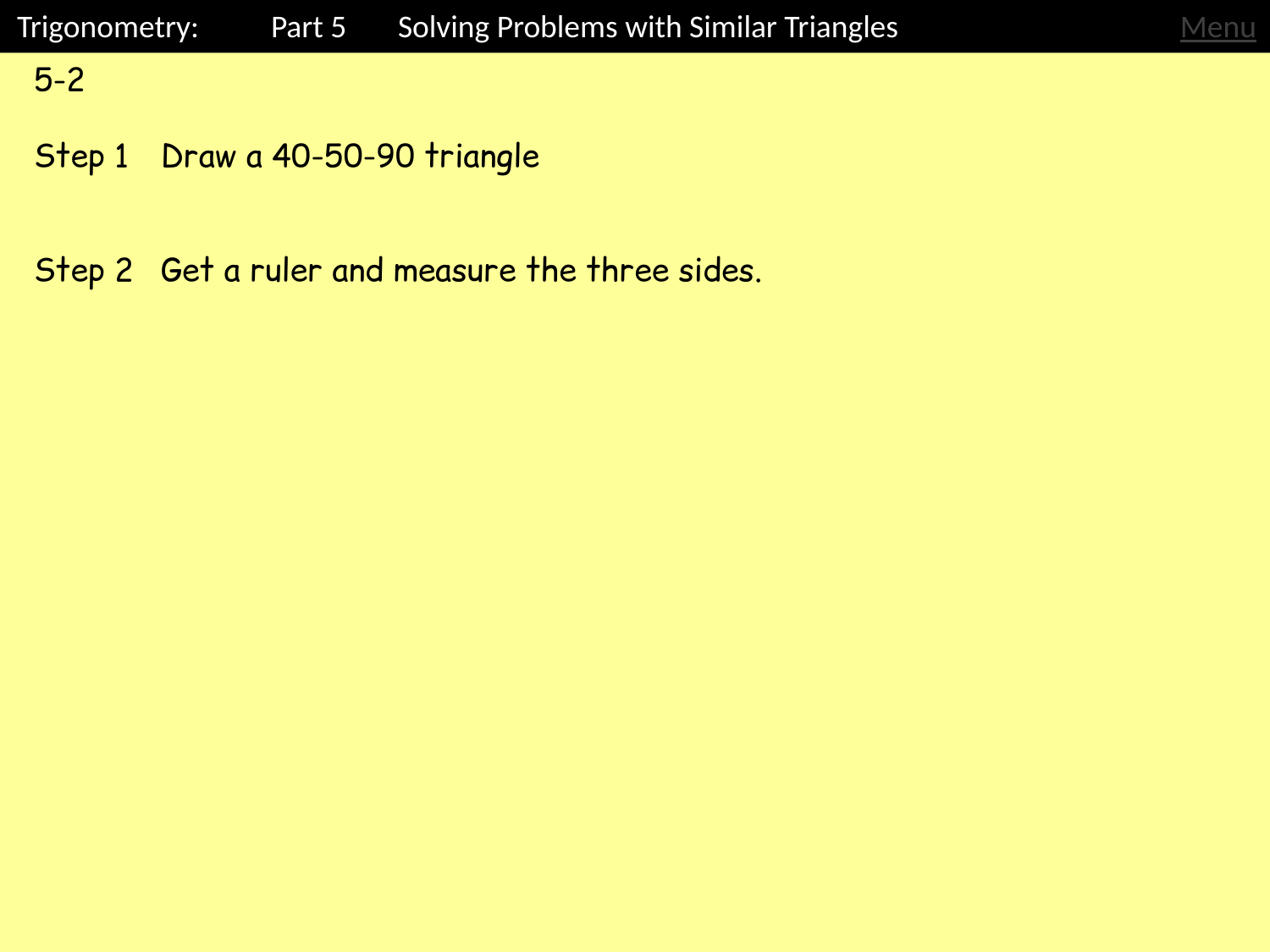

Trigonometry:  	Part 5	Solving Problems with Similar Triangles

Menu
5-2

Step 1	Draw a 40-50-90 triangle

Step 2	Get a ruler and measure the three sides.